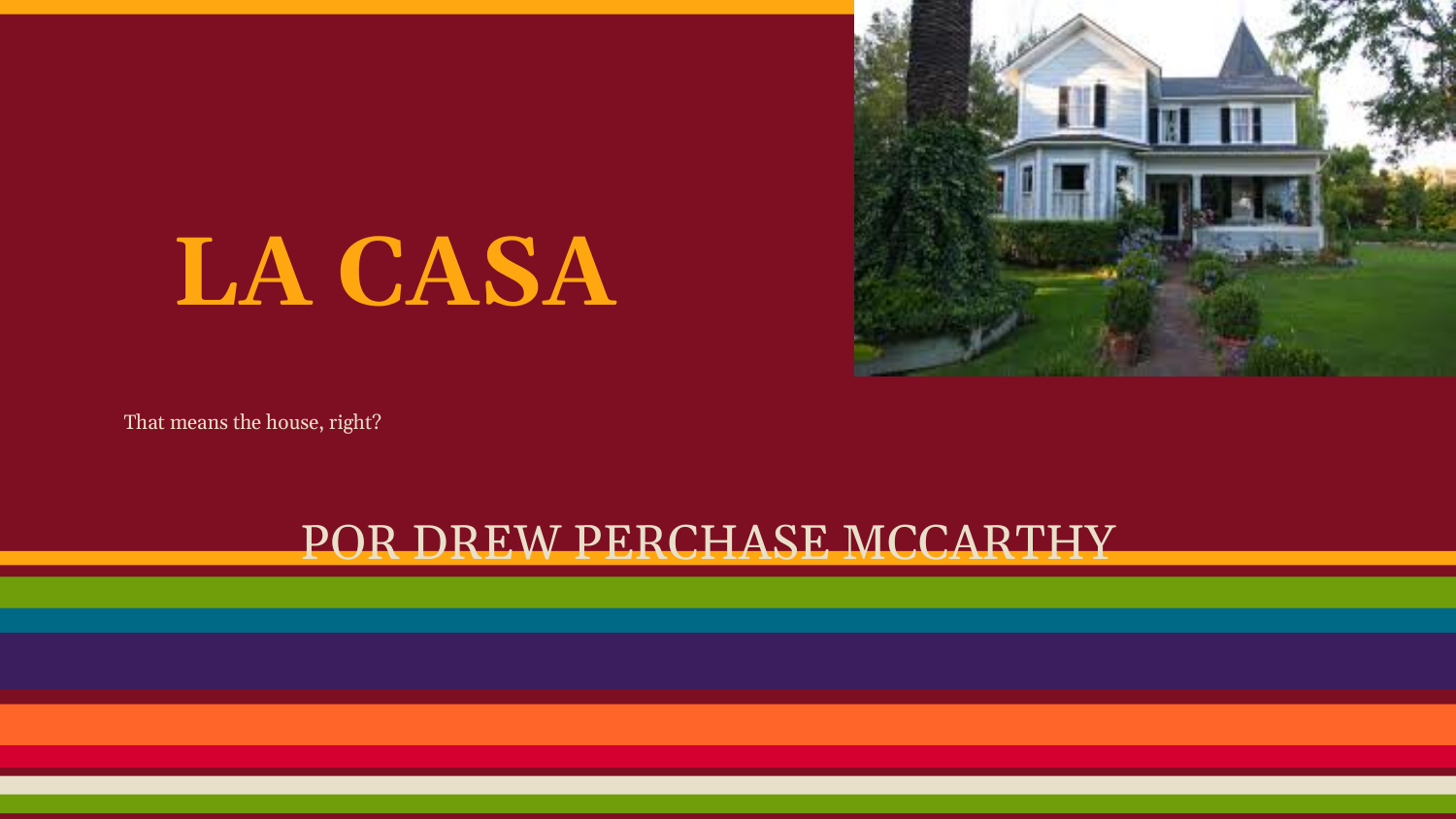

# LA CASA
That means the house, right?

POR DREW PERCHASE MCCARTHY